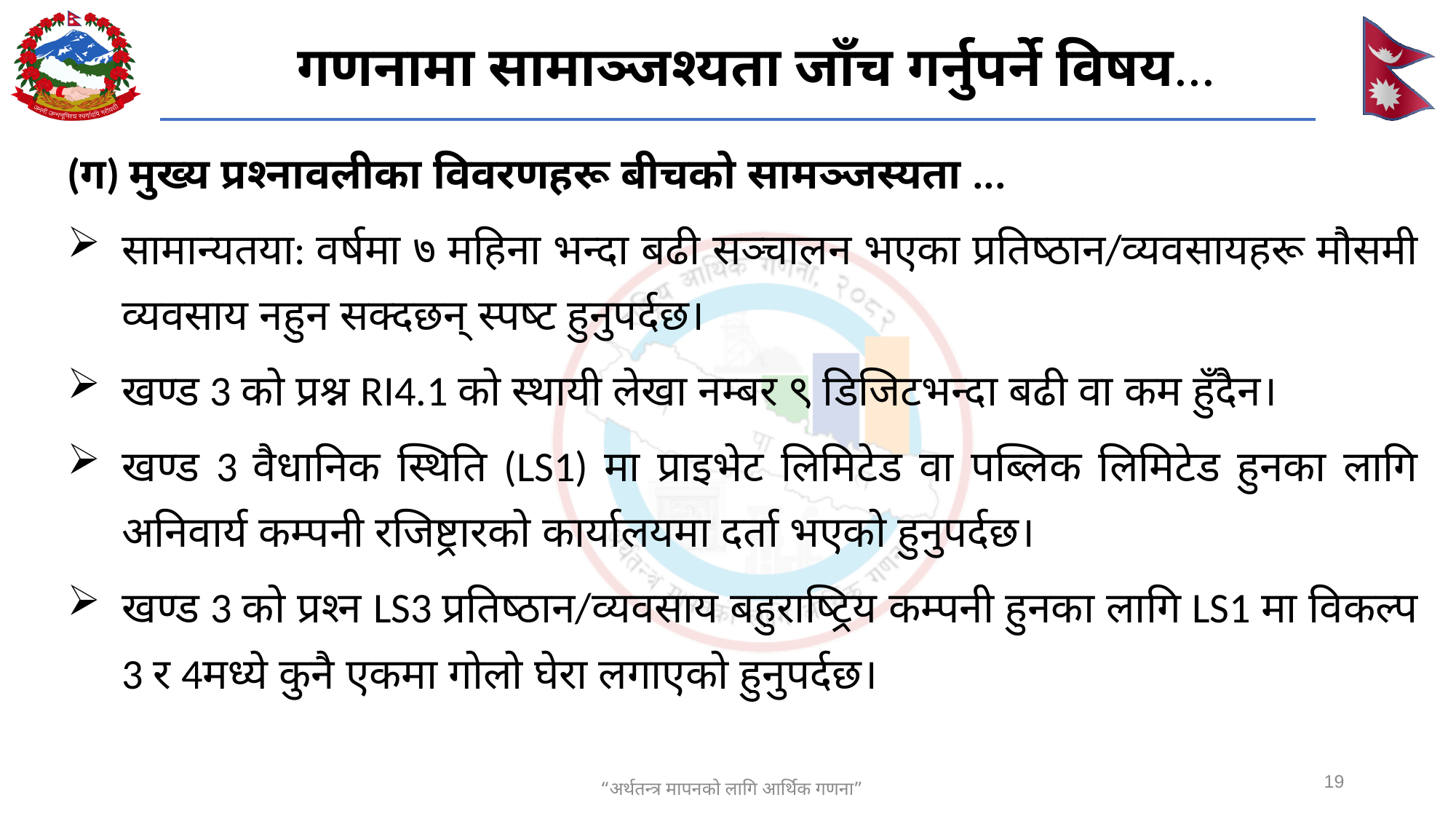

# गणनामा सामाञ्जश्यता जाँच गर्नुपर्ने विषय...
(ग) मुख्य प्रश्नावलीका विवरणहरू बीचको सामञ्जस्यता ...
सामान्यतया: वर्षमा ७ महिना भन्दा बढी सञ्चालन भएका प्रतिष्ठान/व्यवसायहरू मौसमी व्यवसाय नहुन सक्दछन् स्पष्ट हुनुपर्दछ।
खण्ड 3 को प्रश्न RI4.1 को स्थायी लेखा नम्बर ९ डिजिटभन्दा बढी वा कम हुँदैन।
खण्ड 3 वैधानिक स्थिति (LS1) मा प्राइभेट लिमिटेड वा पब्लिक लिमिटेड हुनका लागि अनिवार्य कम्पनी रजिष्ट्रारको कार्यालयमा दर्ता भएको हुनुपर्दछ।
खण्ड 3 को प्रश्न LS3 प्रतिष्ठान/व्यवसाय बहुराष्ट्रिय कम्पनी हुनका लागि LS1 मा विकल्प 3 र 4मध्ये कुनै एकमा गोलो घेरा लगाएको हुनुपर्दछ।

19
“अर्थतन्त्र मापनको लागि आर्थिक गणना”